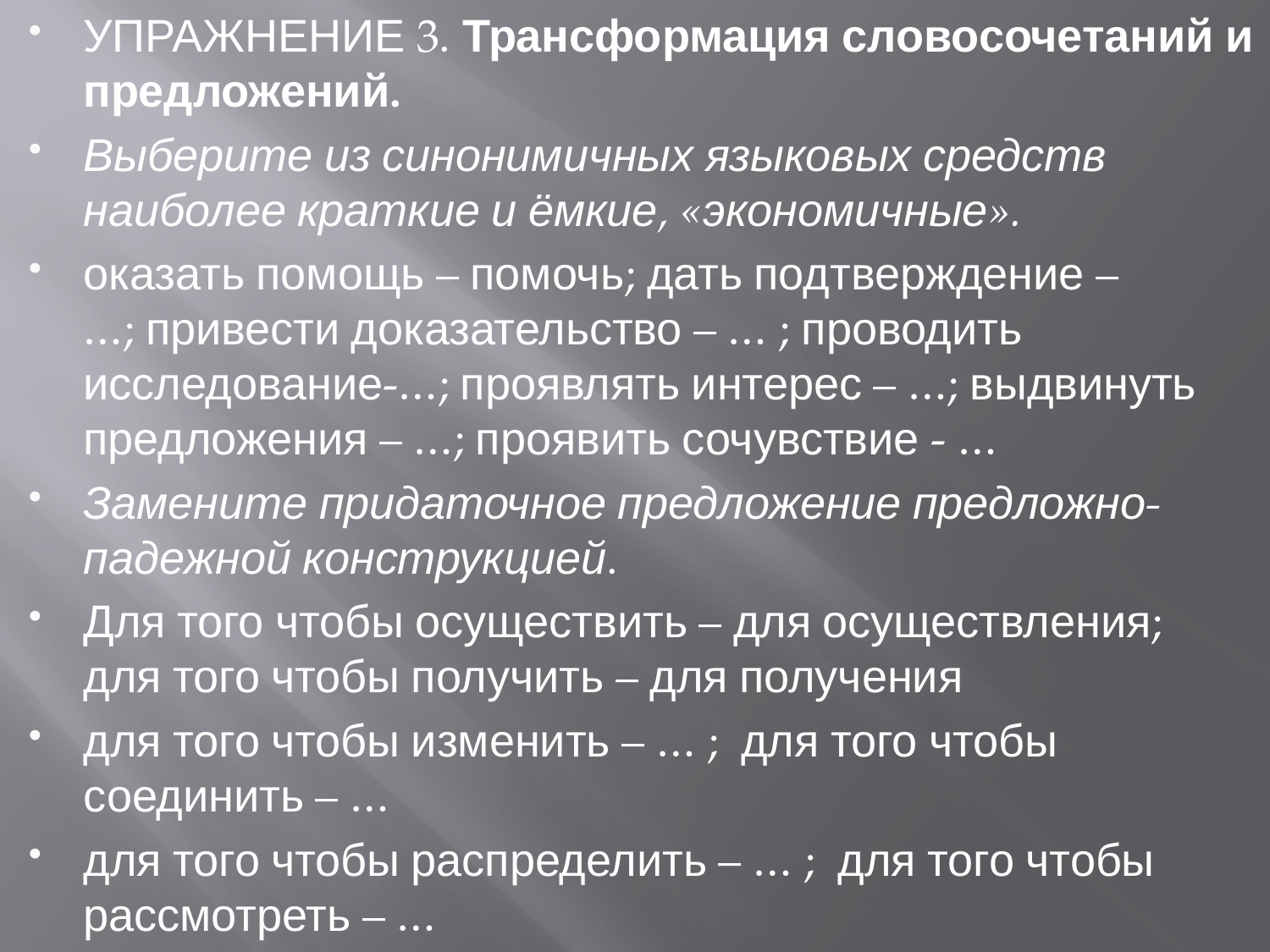

УПРАЖНЕНИЕ 3. Трансформация словосочетаний и предложений.
Выберите из синонимичных языковых средств наиболее краткие и ёмкие, «экономичные».
оказать помощь – помочь; дать подтверждение – …; привести доказательство – … ; проводить исследование-…; проявлять интерес – …; выдвинуть предложения – …; проявить сочувствие - …
Замените придаточное предложение предложно-падежной конструкцией.
Для того чтобы осуществить – для осуществления;  для того чтобы получить – для получения
для того чтобы изменить – … ;  для того чтобы соединить – …
для того чтобы распределить – … ;  для того чтобы рассмотреть – …